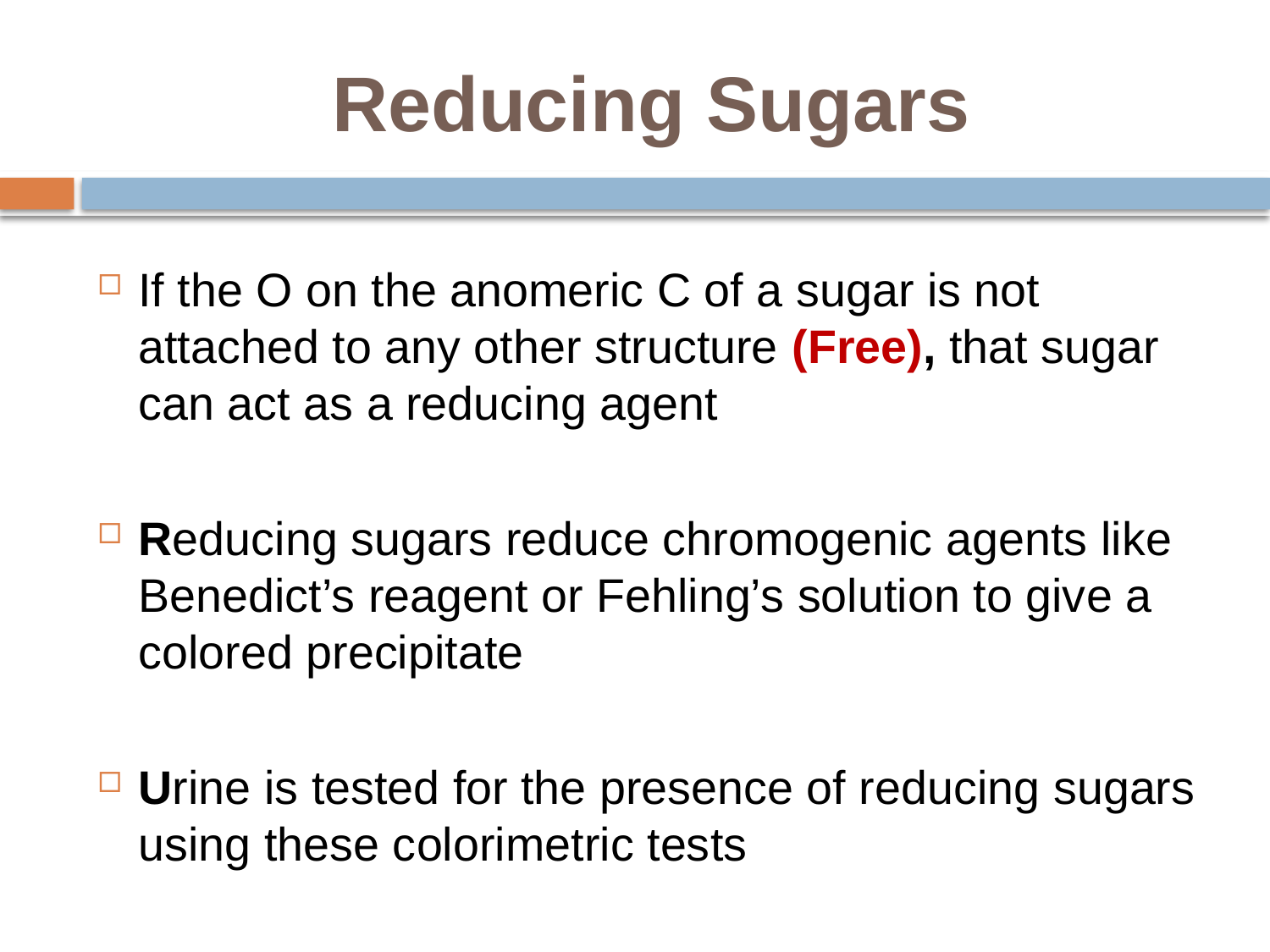

# Reducing Sugars
If the O on the anomeric C of a sugar is not attached to any other structure (Free), that sugar can act as a reducing agent

Reducing sugars reduce chromogenic agents like Benedict’s reagent or Fehling’s solution to give a colored precipitate

Urine is tested for the presence of reducing sugars using these colorimetric tests